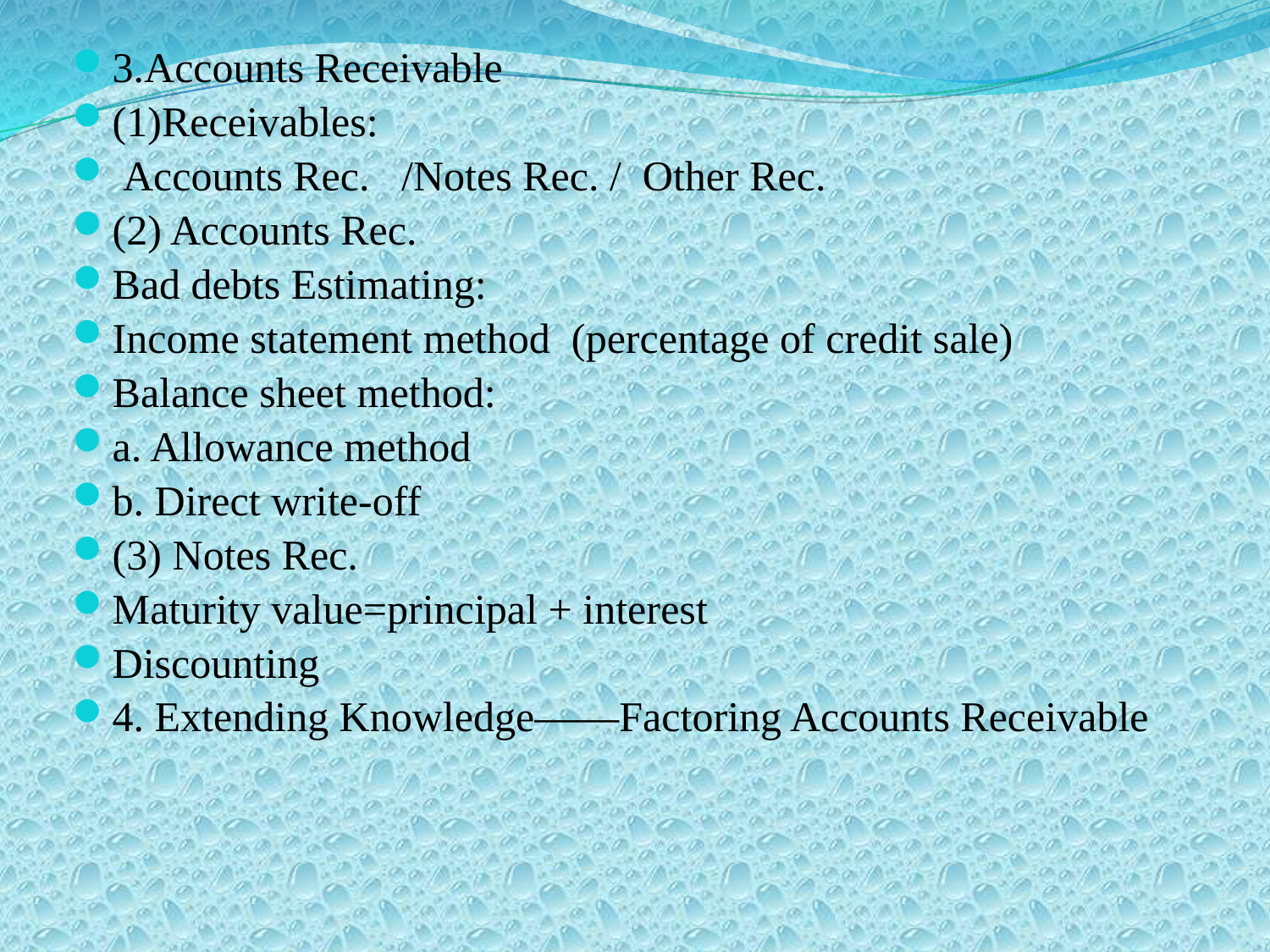

3.Accounts Receivable
(1)Receivables:
 Accounts Rec.   /Notes Rec. /  Other Rec.
(2) Accounts Rec.
Bad debts Estimating:
Income statement method  (percentage of credit sale)
Balance sheet method:
a. Allowance method
b. Direct write-off
(3) Notes Rec.
Maturity value=principal + interest
Discounting
4. Extending Knowledge——Factoring Accounts Receivable